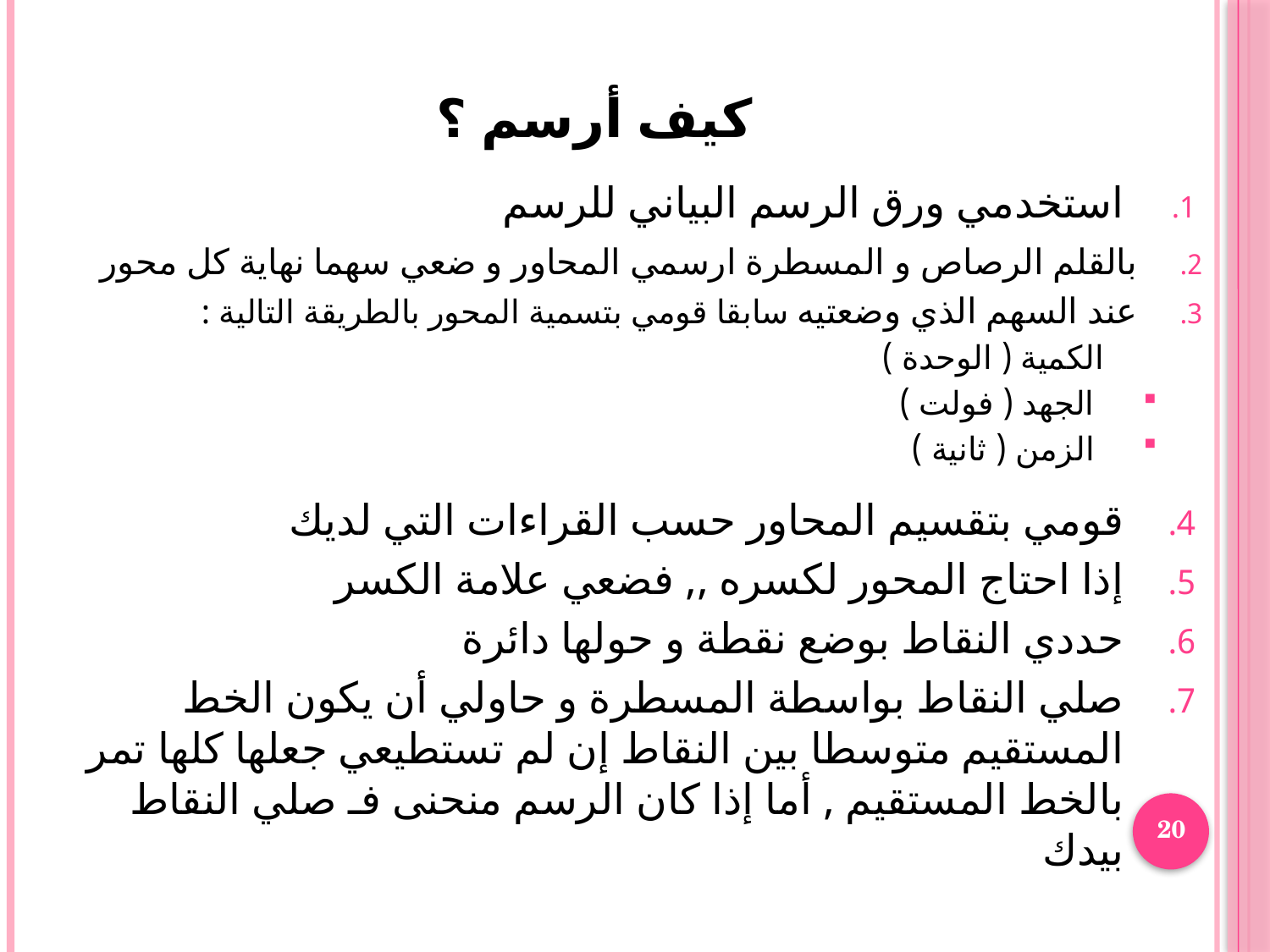

# كيف أرسم ؟
استخدمي ورق الرسم البياني للرسم
بالقلم الرصاص و المسطرة ارسمي المحاور و ضعي سهما نهاية كل محور
عند السهم الذي وضعتيه سابقا قومي بتسمية المحور بالطريقة التالية :
           الكمية ( الوحدة )
الجهد ( فولت )
الزمن ( ثانية )
قومي بتقسيم المحاور حسب القراءات التي لديك
إذا احتاج المحور لكسره ,, فضعي علامة الكسر
حددي النقاط بوضع نقطة و حولها دائرة
صلي النقاط بواسطة المسطرة و حاولي أن يكون الخط المستقيم متوسطا بين النقاط إن لم تستطيعي جعلها كلها تمر بالخط المستقيم , أما إذا كان الرسم منحنى فـ صلي النقاط بيدك

20